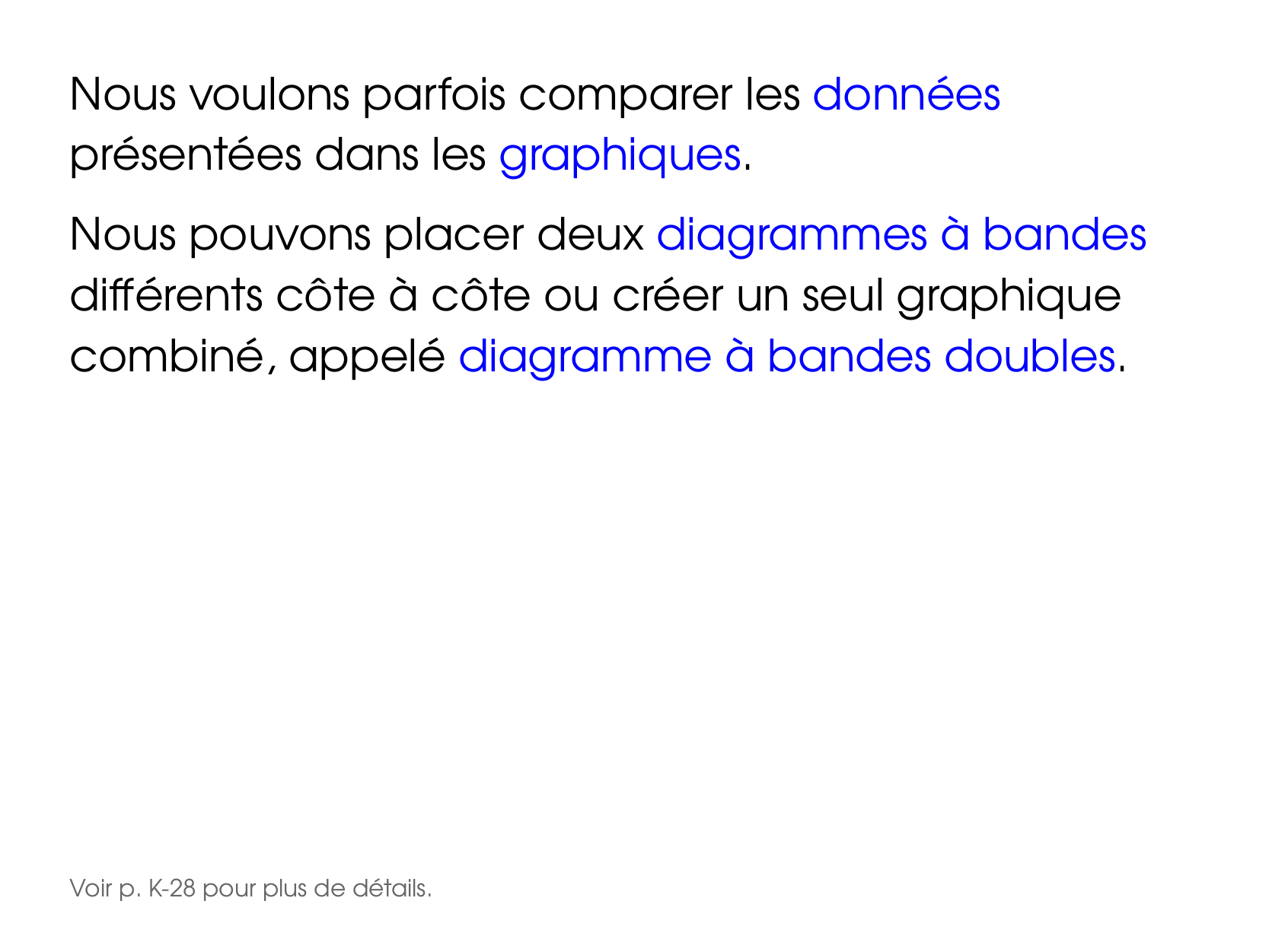

Nous voulons parfois comparer les données présentées dans les graphiques.
Nous pouvons placer deux diagrammes à bandes différents côte à côte ou créer un seul graphique combiné, appelé diagramme à bandes doubles.
Voir p. K-28 pour plus de détails.